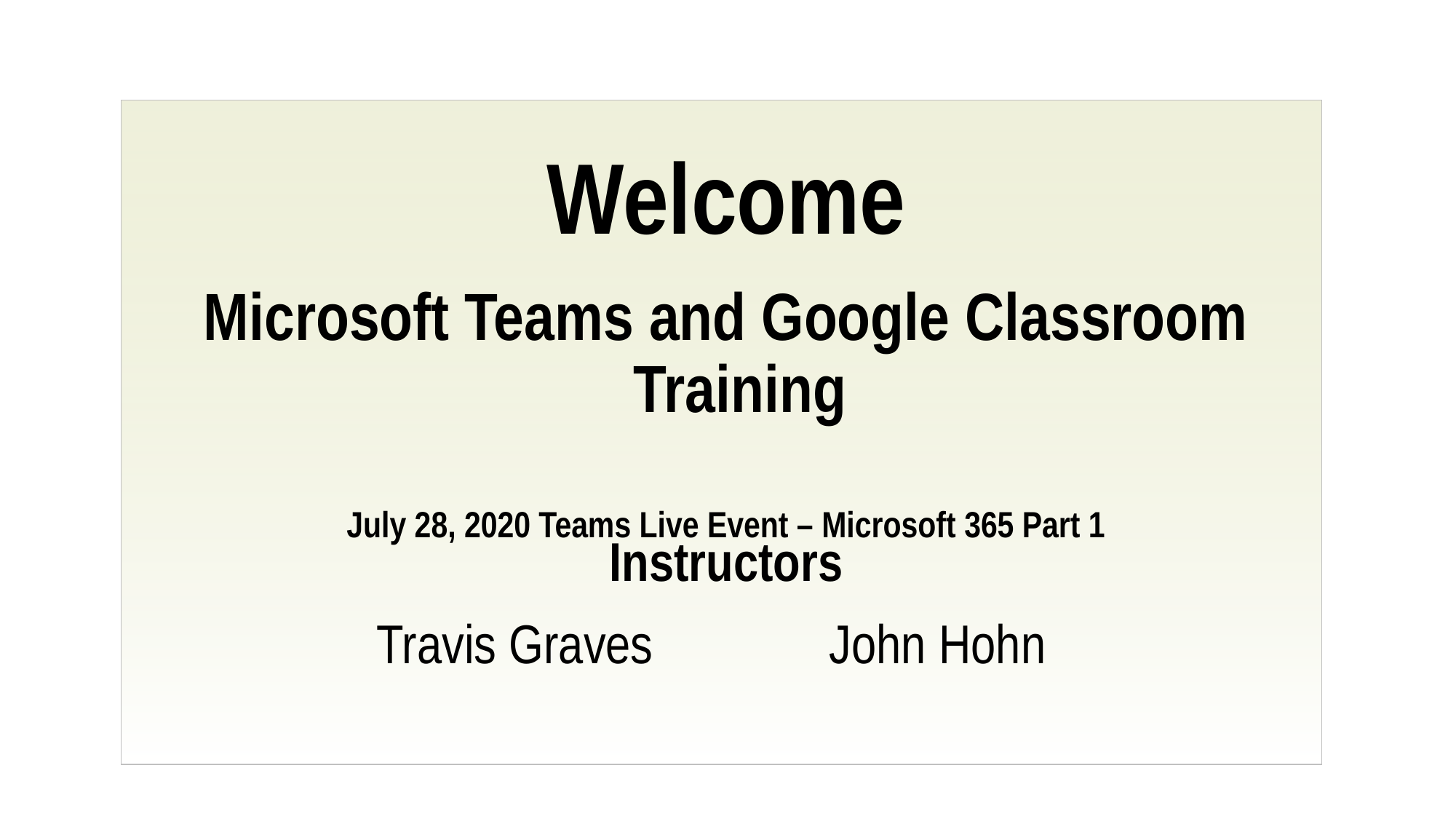

Welcome
Microsoft Teams and Google Classroom Training

July 28, 2020 Teams Live Event – Microsoft 365 Part 1
| Instructors |  |
| --- | --- |
| Travis Graves | John Hohn |